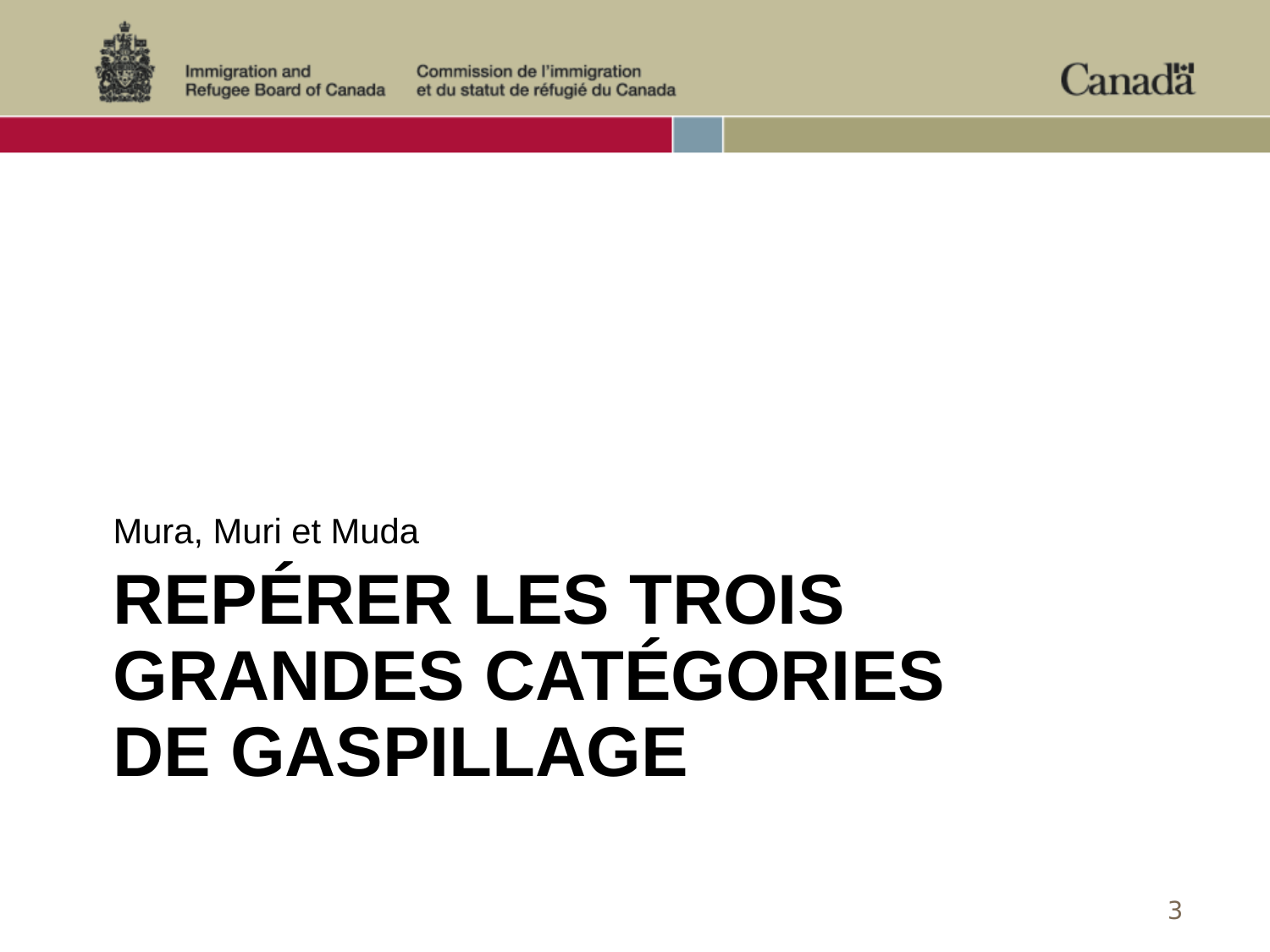

Mura, Muri et Muda
# REPÉRER LES TROIS GRANDES CATÉGORIES DE GASPILLAGE
3